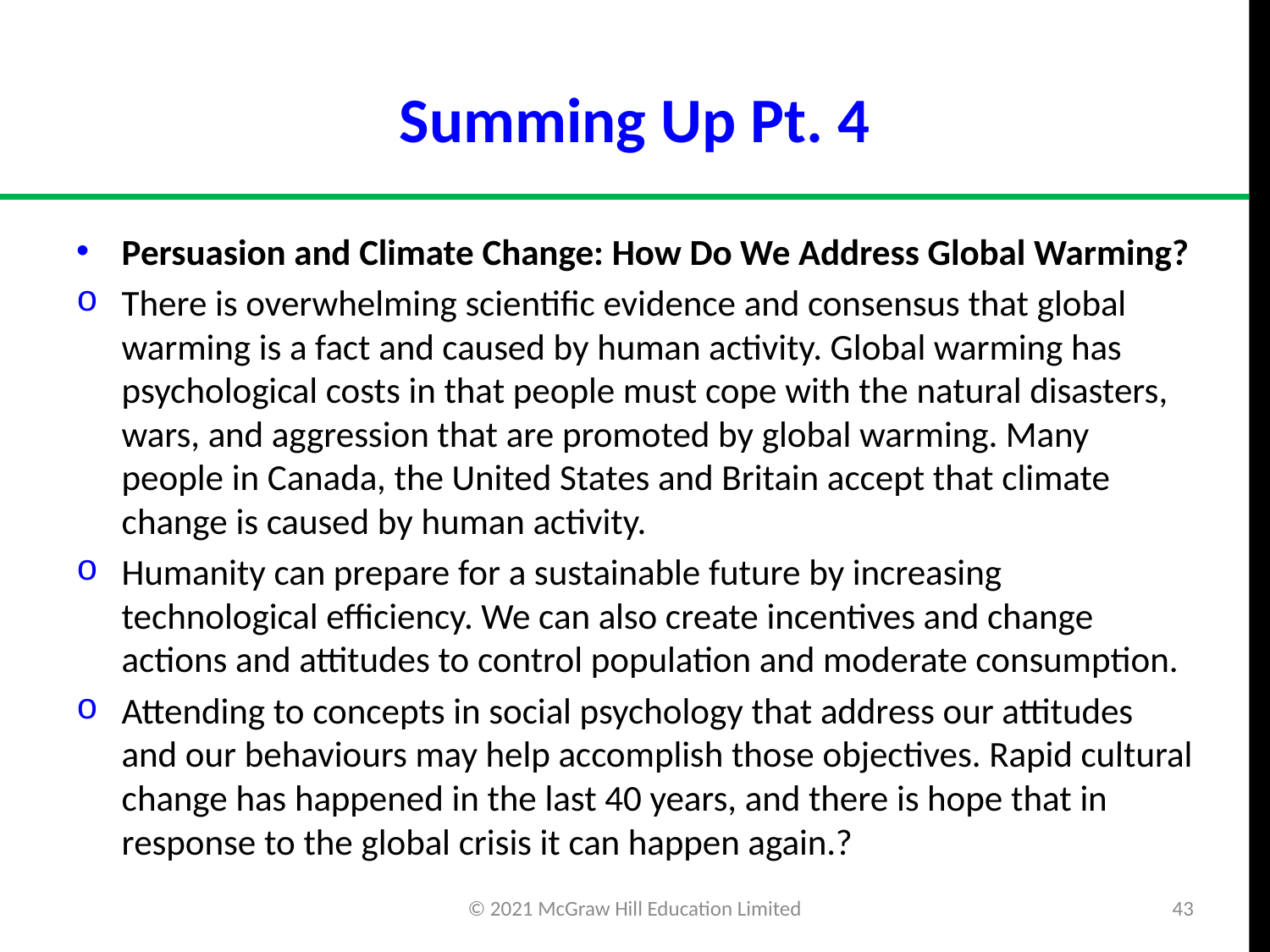

# Summing Up Pt. 4
Persuasion and Climate Change: How Do We Address Global Warming?
There is overwhelming scientific evidence and consensus that global warming is a fact and caused by human activity. Global warming has psychological costs in that people must cope with the natural disasters, wars, and aggression that are promoted by global warming. Many people in Canada, the United States and Britain accept that climate change is caused by human activity.
Humanity can prepare for a sustainable future by increasing technological efficiency. We can also create incentives and change actions and attitudes to control population and moderate consumption.
Attending to concepts in social psychology that address our attitudes and our behaviours may help accomplish those objectives. Rapid cultural change has happened in the last 40 years, and there is hope that in response to the global crisis it can happen again.?

© 2021 McGraw Hill Education Limited
43